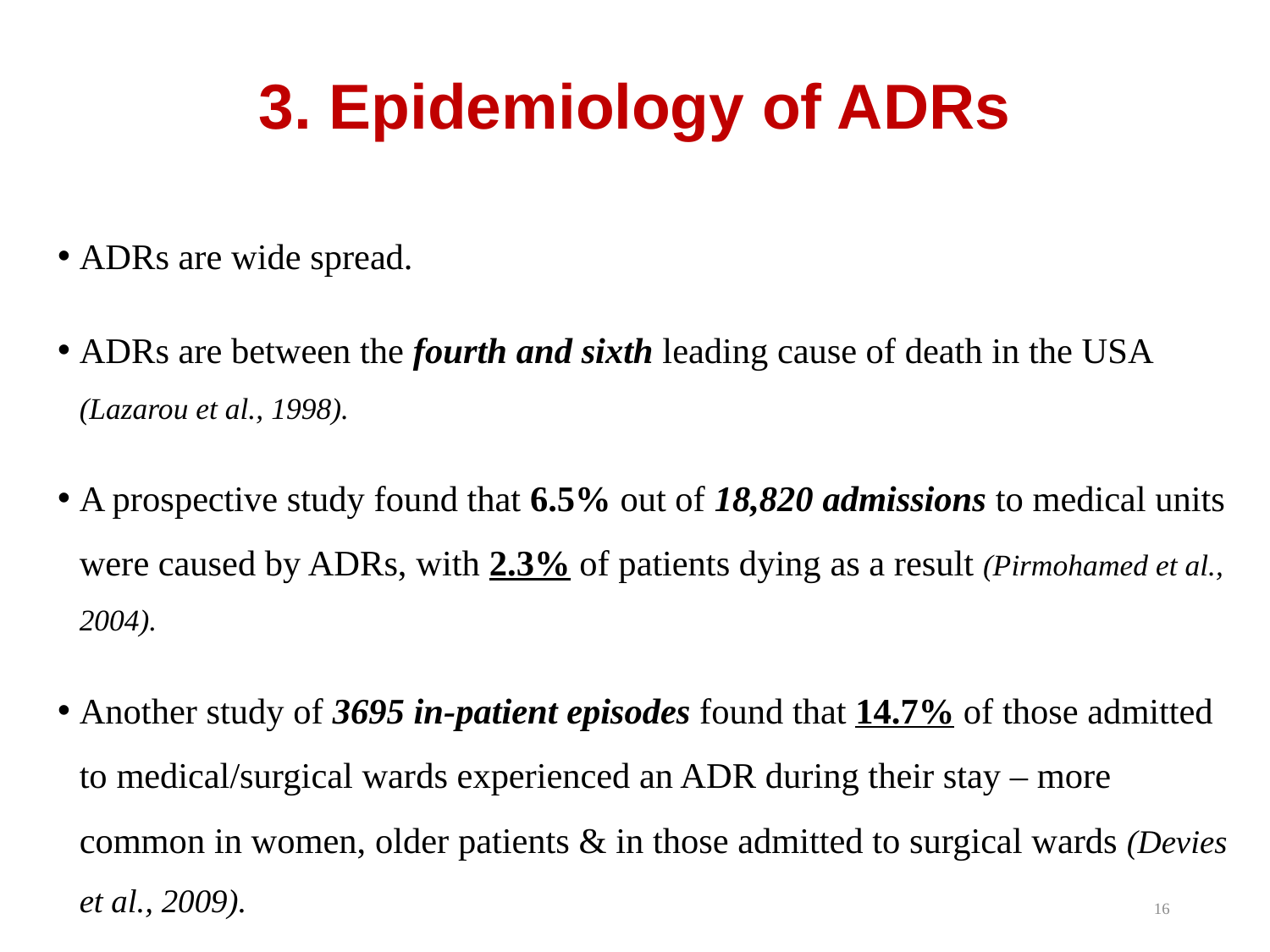

# 3. Epidemiology of ADRs
ADRs are wide spread.
ADRs are between the fourth and sixth leading cause of death in the USA (Lazarou et al., 1998).
A prospective study found that 6.5% out of 18,820 admissions to medical units were caused by ADRs, with 2.3% of patients dying as a result (Pirmohamed et al., 2004).
Another study of 3695 in-patient episodes found that 14.7% of those admitted to medical/surgical wards experienced an ADR during their stay – more common in women, older patients & in those admitted to surgical wards (Devies et al., 2009).
16